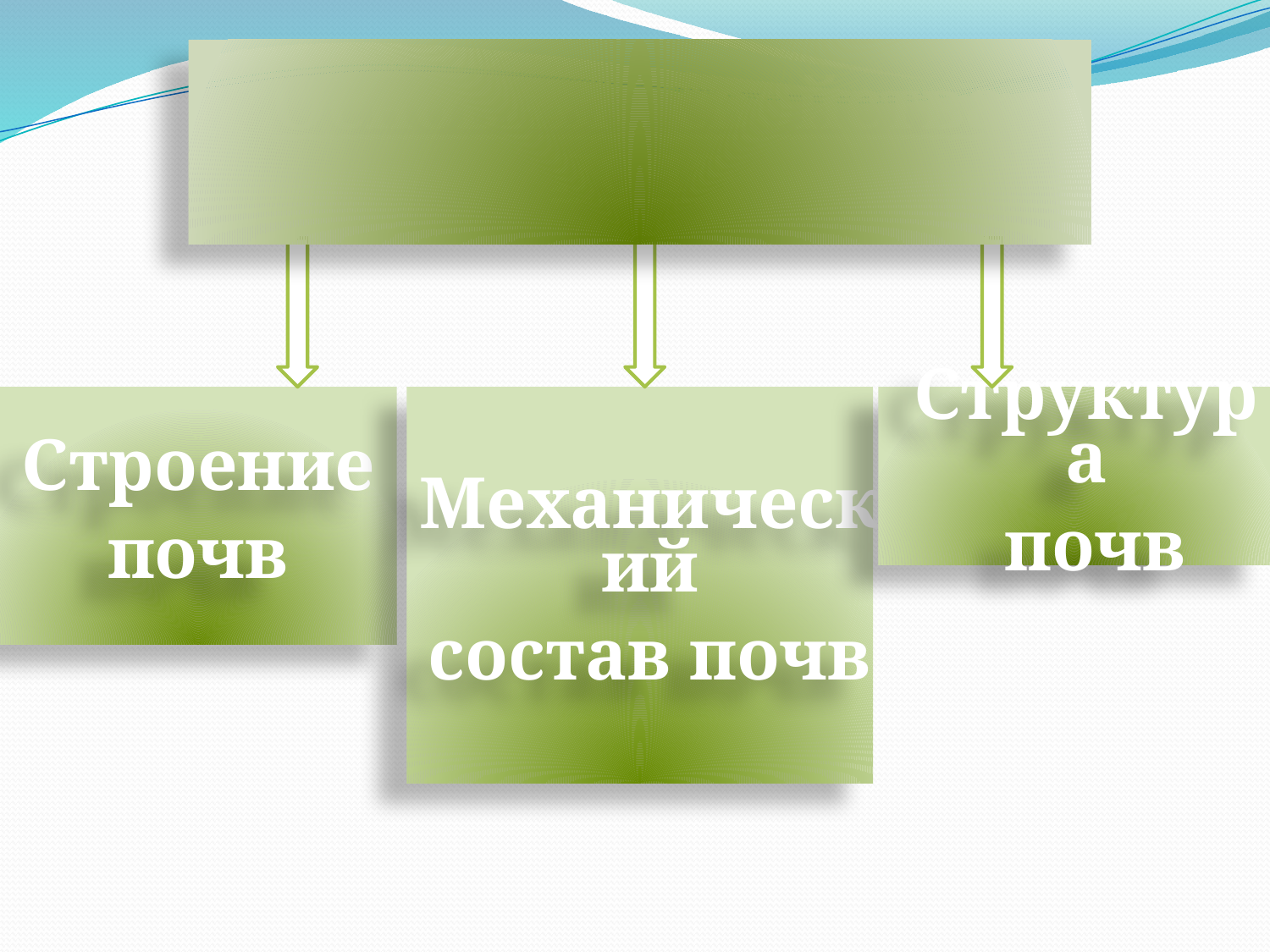

Основные свойства почв

Строение
почв

Механический
состав почв

Структура
 почв